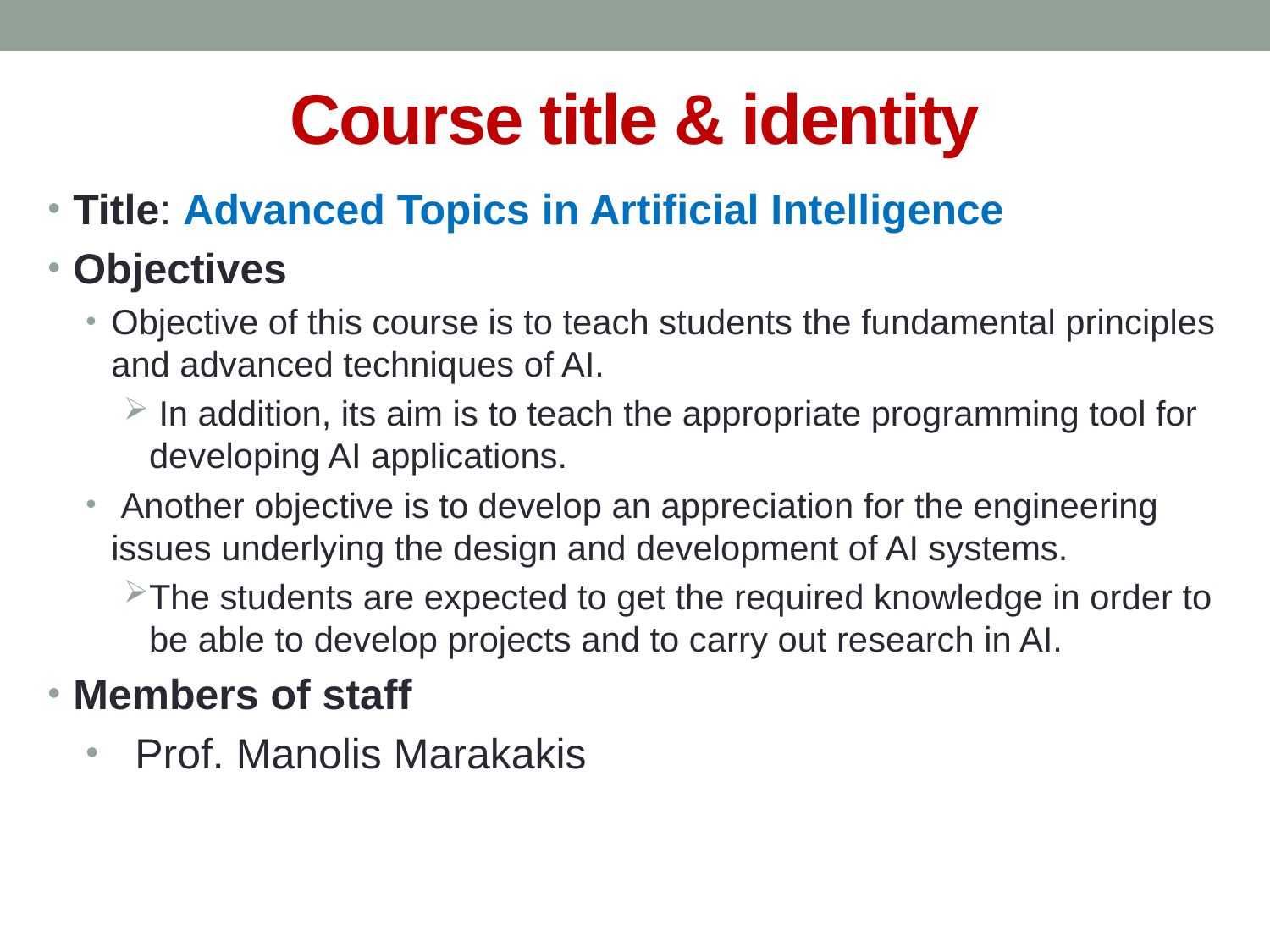

# Course title & identity
Title: Advanced Topics in Artificial Intelligence
Objectives
Objective of this course is to teach students the fundamental principles and advanced techniques of AI.
 In addition, its aim is to teach the appropriate programming tool for developing AI applications.
 Another objective is to develop an appreciation for the engineering issues underlying the design and development of AI systems.
The students are expected to get the required knowledge in order to be able to develop projects and to carry out research in AI.
Members of staff
  Prof. Manolis Marakakis